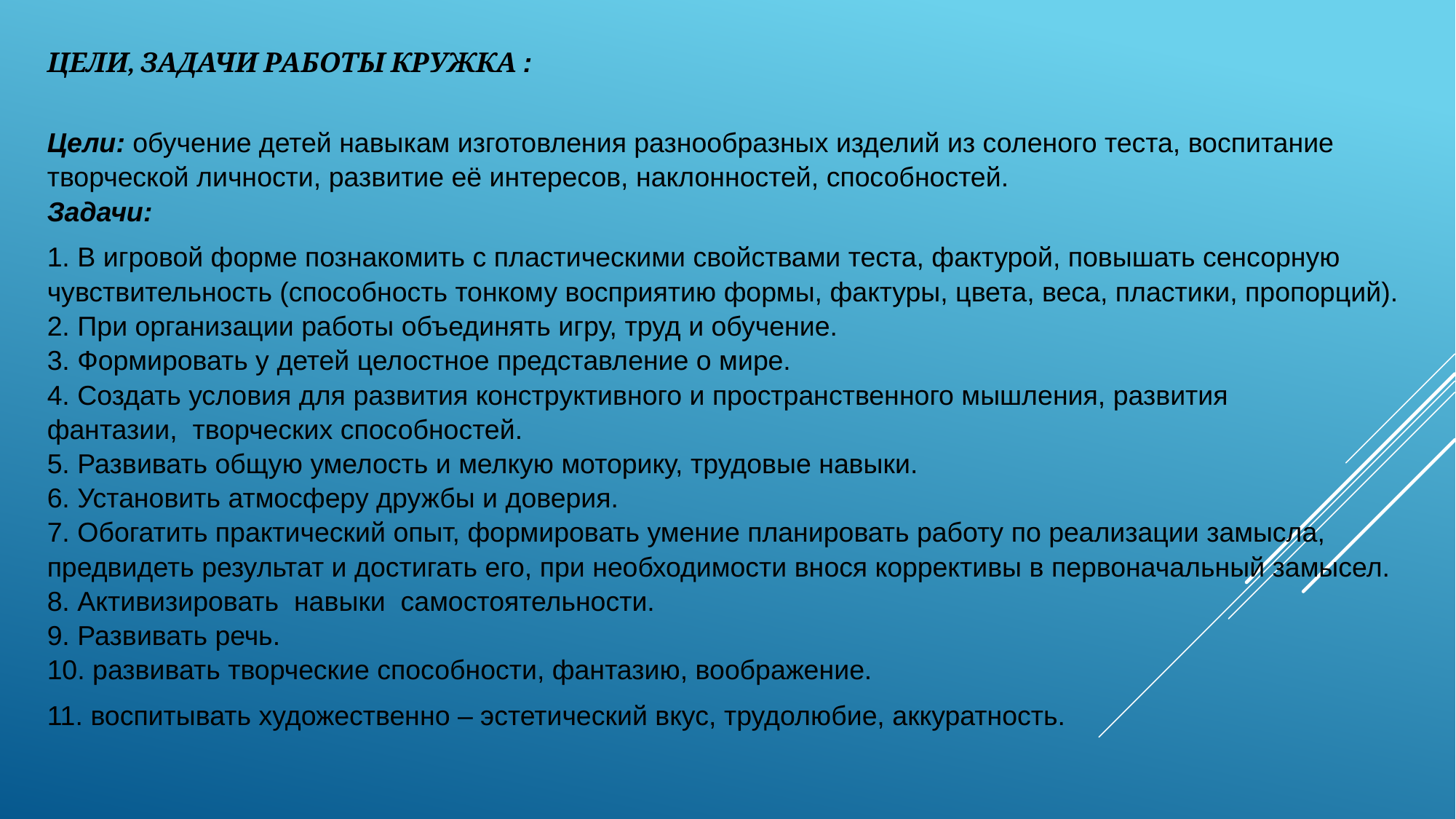

ЦЕЛИ, ЗАДАЧИ РАБОТЫ КРУЖКА :
Цели: обучение детей навыкам изготовления разнообразных изделий из соленого теста, воспитание творческой личности, развитие её интересов, наклонностей, способностей.
Задачи:
1. В игровой форме познакомить с пластическими свойствами теста, фактурой, повышать сенсорную чувствительность (способность тонкому восприятию формы, фактуры, цвета, веса, пластики, пропорций).
2. При организации работы объединять игру, труд и обучение.
3. Формировать у детей целостное представление о мире.
4. Создать условия для развития конструктивного и пространственного мышления, развития фантазии,  творческих способностей.
5. Развивать общую умелость и мелкую моторику, трудовые навыки.
6. Установить атмосферу дружбы и доверия.
7. Обогатить практический опыт, формировать умение планировать работу по реализации замысла, предвидеть результат и достигать его, при необходимости внося коррективы в первоначальный замысел.
8. Активизировать  навыки  самостоятельности.
9. Развивать речь.
10. развивать творческие способности, фантазию, воображение.
11. воспитывать художественно – эстетический вкус, трудолюбие, аккуратность.